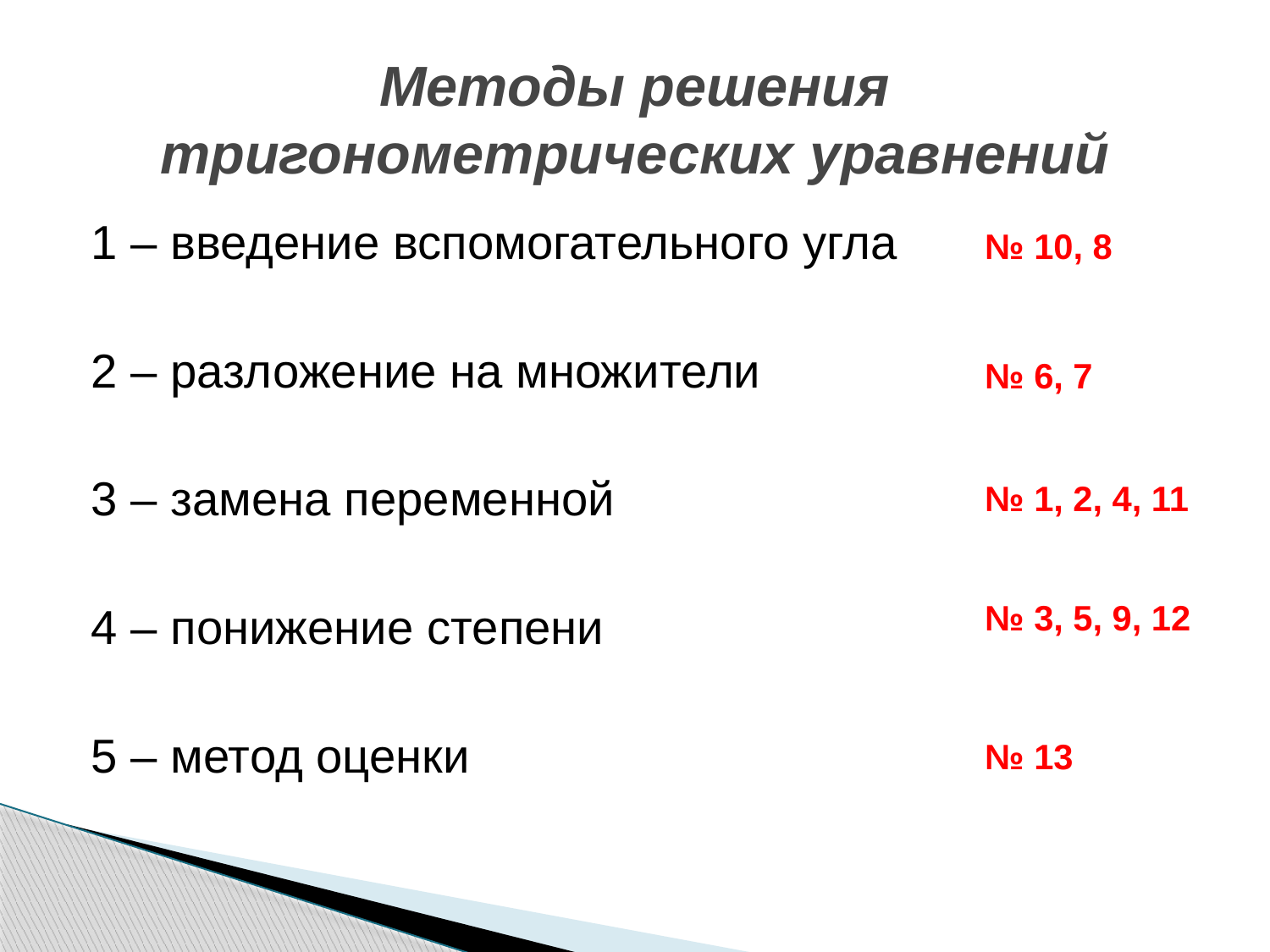

# Методы решения тригонометрических уравнений
1 – введение вспомогательного угла

2 – разложение на множители

3 – замена переменной

4 – понижение степени

5 – метод оценки
№ 10, 8
№ 6, 7
№ 1, 2, 4, 11
№ 3, 5, 9, 12
№ 13